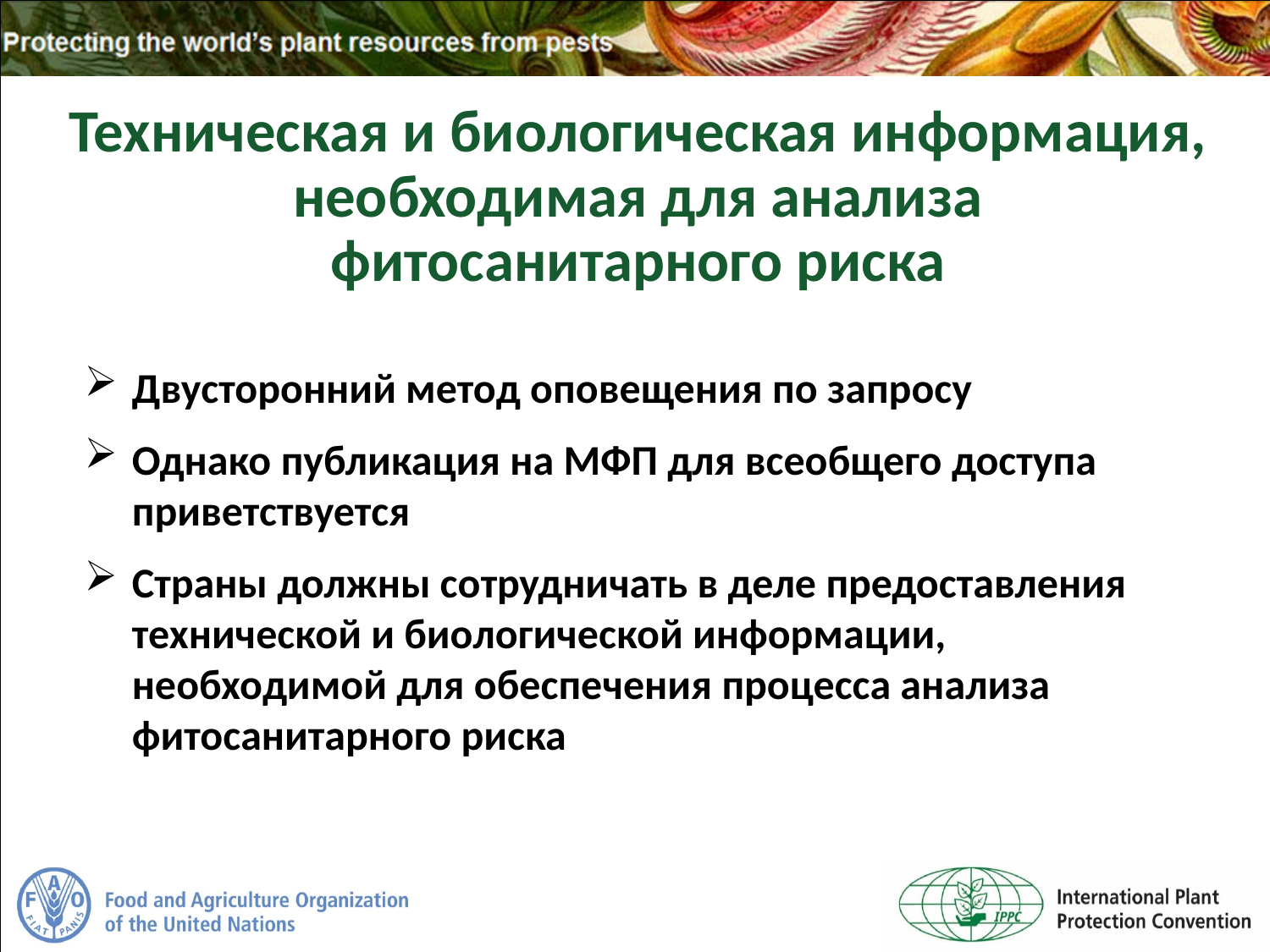

Техническая и биологическая информация, необходимая для анализа фитосанитарного риска

Двусторонний метод оповещения по запросу
Однако публикация на МФП для всеобщего доступа приветствуется
Страны должны сотрудничать в деле предоставления технической и биологической информации, необходимой для обеспечения процесса анализа фитосанитарного риска